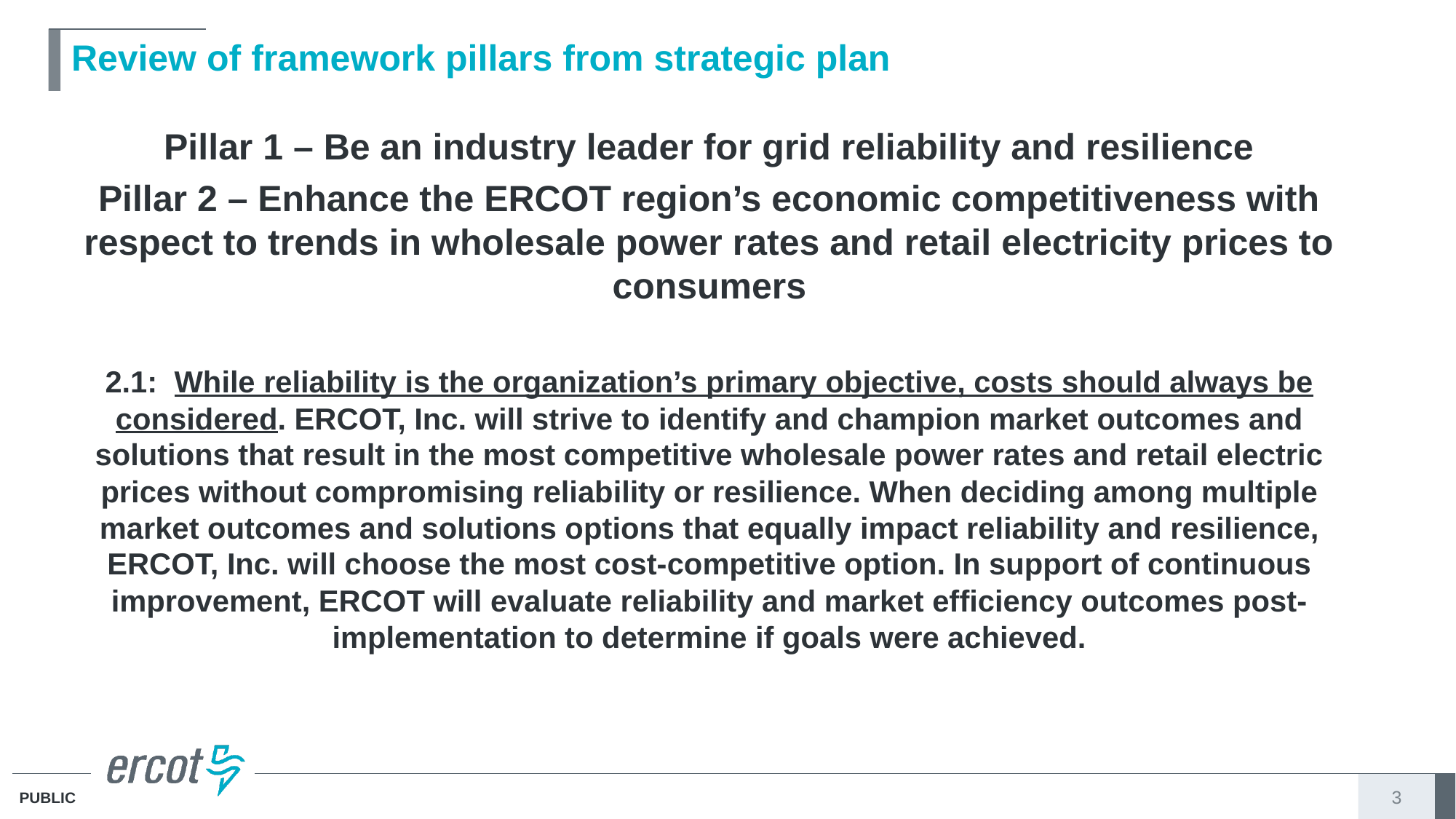

# Review of framework pillars from strategic plan
Pillar 1 – Be an industry leader for grid reliability and resilience
Pillar 2 – Enhance the ERCOT region’s economic competitiveness with respect to trends in wholesale power rates and retail electricity prices to consumers

2.1:  While reliability is the organization’s primary objective, costs should always be considered. ERCOT, Inc. will strive to identify and champion market outcomes and solutions that result in the most competitive wholesale power rates and retail electric prices without compromising reliability or resilience. When deciding among multiple market outcomes and solutions options that equally impact reliability and resilience, ERCOT, Inc. will choose the most cost-competitive option. In support of continuous improvement, ERCOT will evaluate reliability and market efficiency outcomes post- implementation to determine if goals were achieved.
3